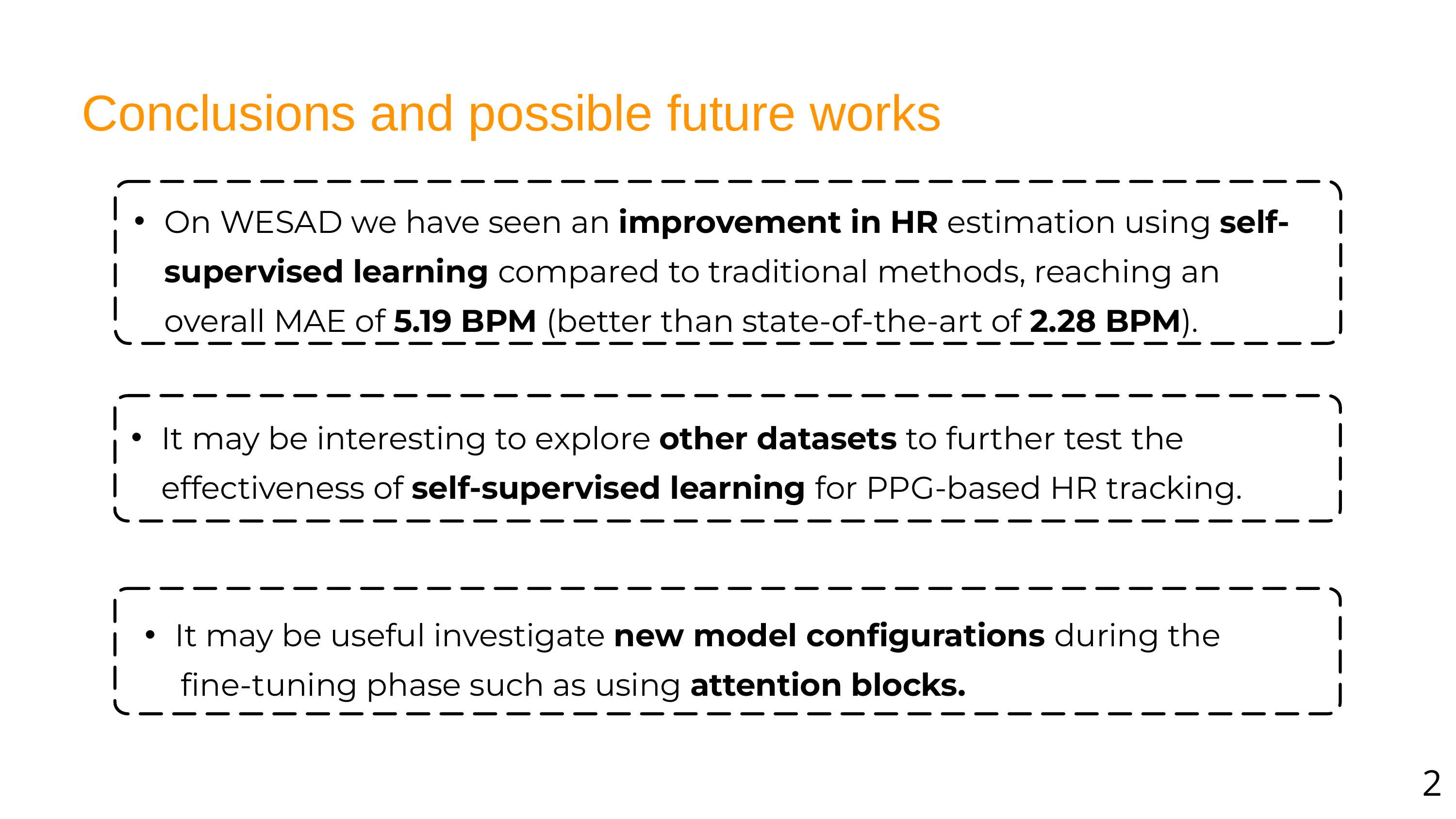

Conclusions and possible future works

On WESAD we have seen an improvement in HR estimation using self-supervised learning compared to traditional methods, reaching an overall MAE of 5.19 BPM (better than state-of-the-art of 2.28 BPM).

It may be interesting to explore other datasets to further test the effectiveness of self-supervised learning for PPG-based HR tracking.

It may be useful investigate new model configurations during the
        fine-tuning phase such as using attention blocks.
25